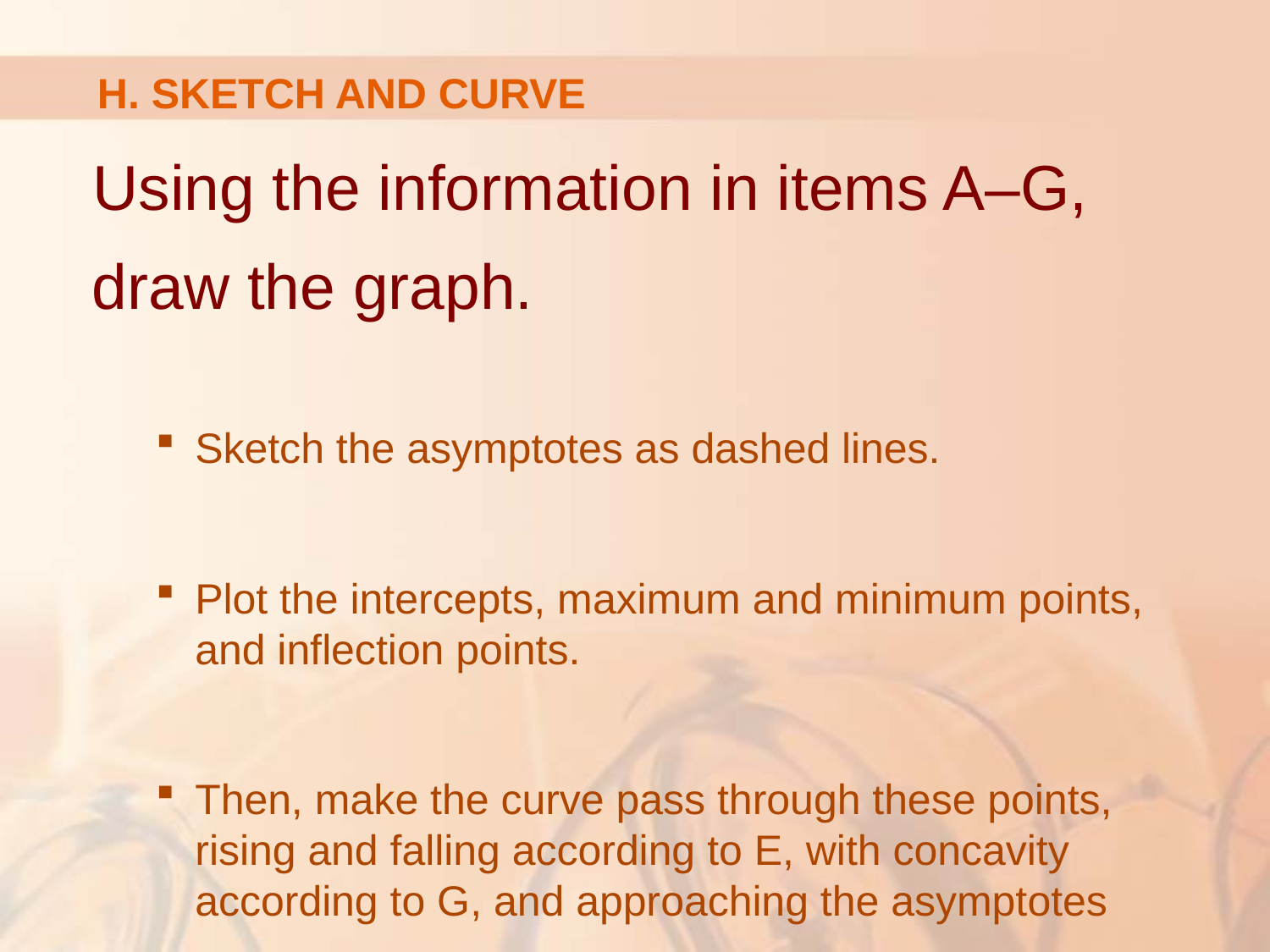

# H. SKETCH AND CURVE
Using the information in items A–G, draw the graph.

Sketch the asymptotes as dashed lines.

Plot the intercepts, maximum and minimum points,
and inflection points.

Then, make the curve pass through these points,
rising and falling according to E, with concavity according to G, and approaching the asymptotes